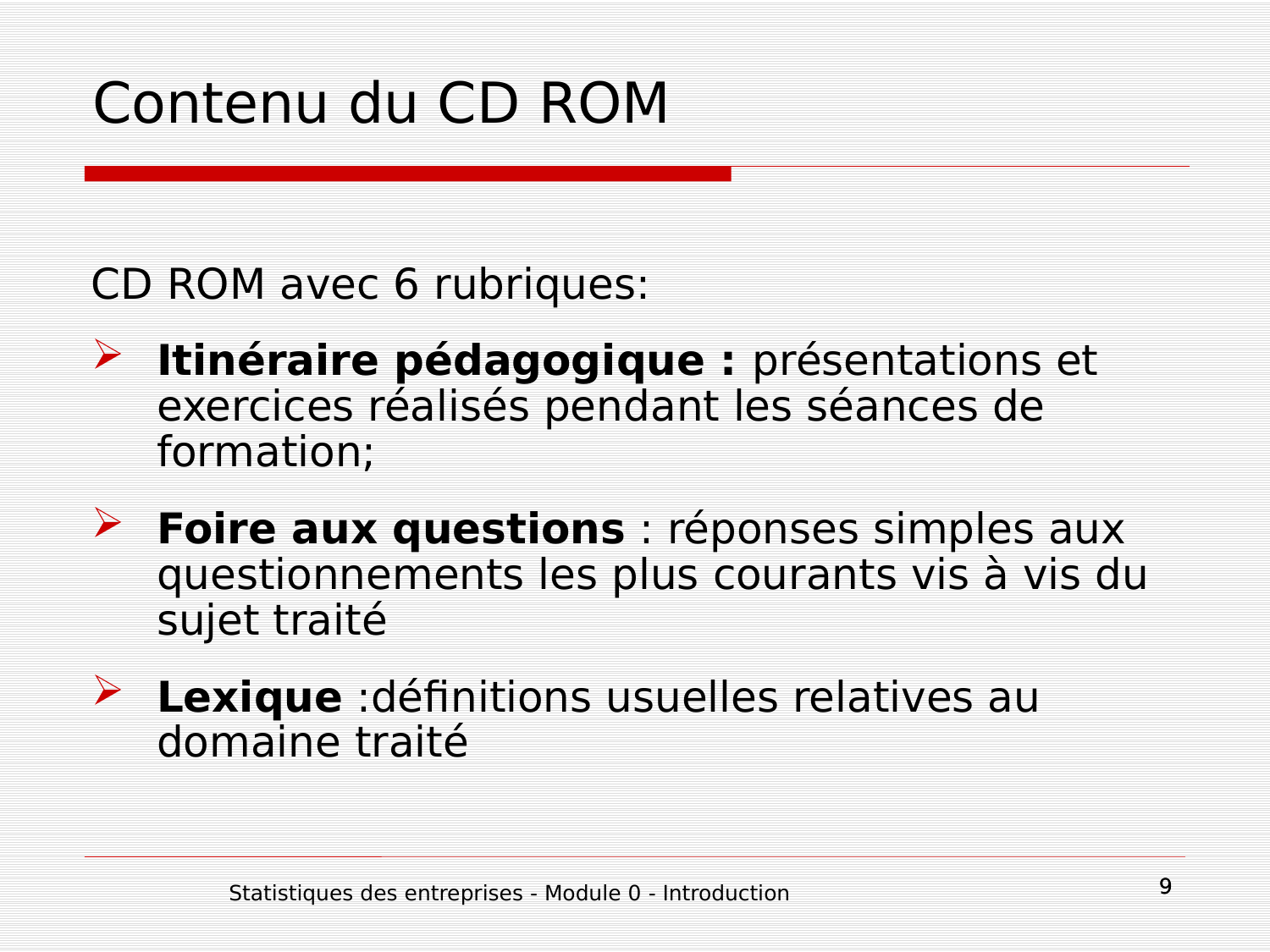

# Contenu du CD ROM
CD ROM avec 6 rubriques:

Itinéraire pédagogique : présentations et exercices réalisés pendant les séances de formation;

Foire aux questions : réponses simples aux questionnements les plus courants vis à vis du sujet traité

Lexique :définitions usuelles relatives au domaine traité

9
9
Statistiques des entreprises - Module 0 - Introduction